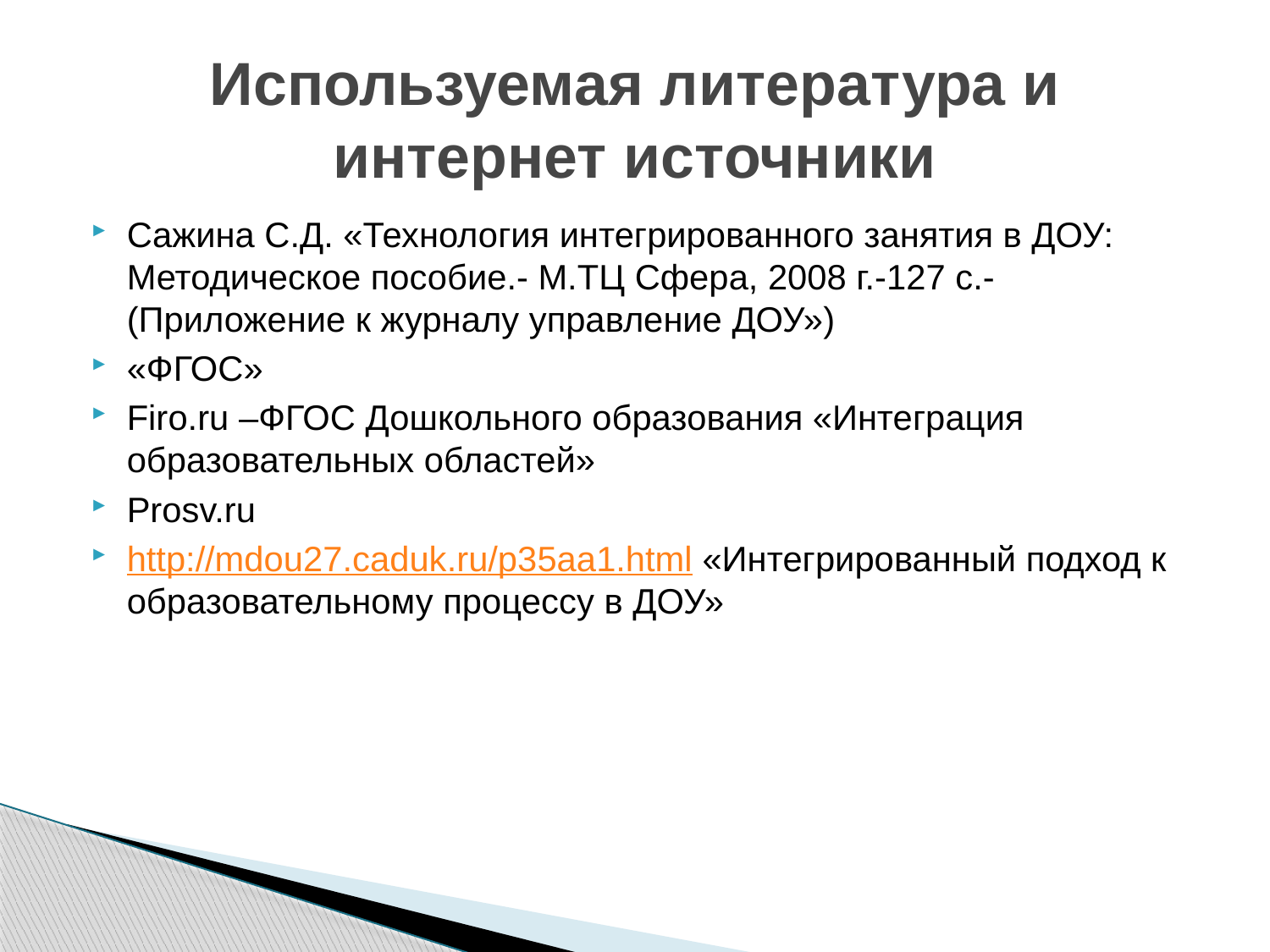

# Используемая литература и интернет источники
Сажина С.Д. «Технология интегрированного занятия в ДОУ: Методическое пособие.- М.ТЦ Сфера, 2008 г.-127 с.- (Приложение к журналу управление ДОУ»)
«ФГОС»
Firo.ru –ФГОС Дошкольного образования «Интеграция образовательных областей»
Prosv.ru
http://mdou27.caduk.ru/p35aa1.html «Интегрированный подход к образовательному процессу в ДОУ»